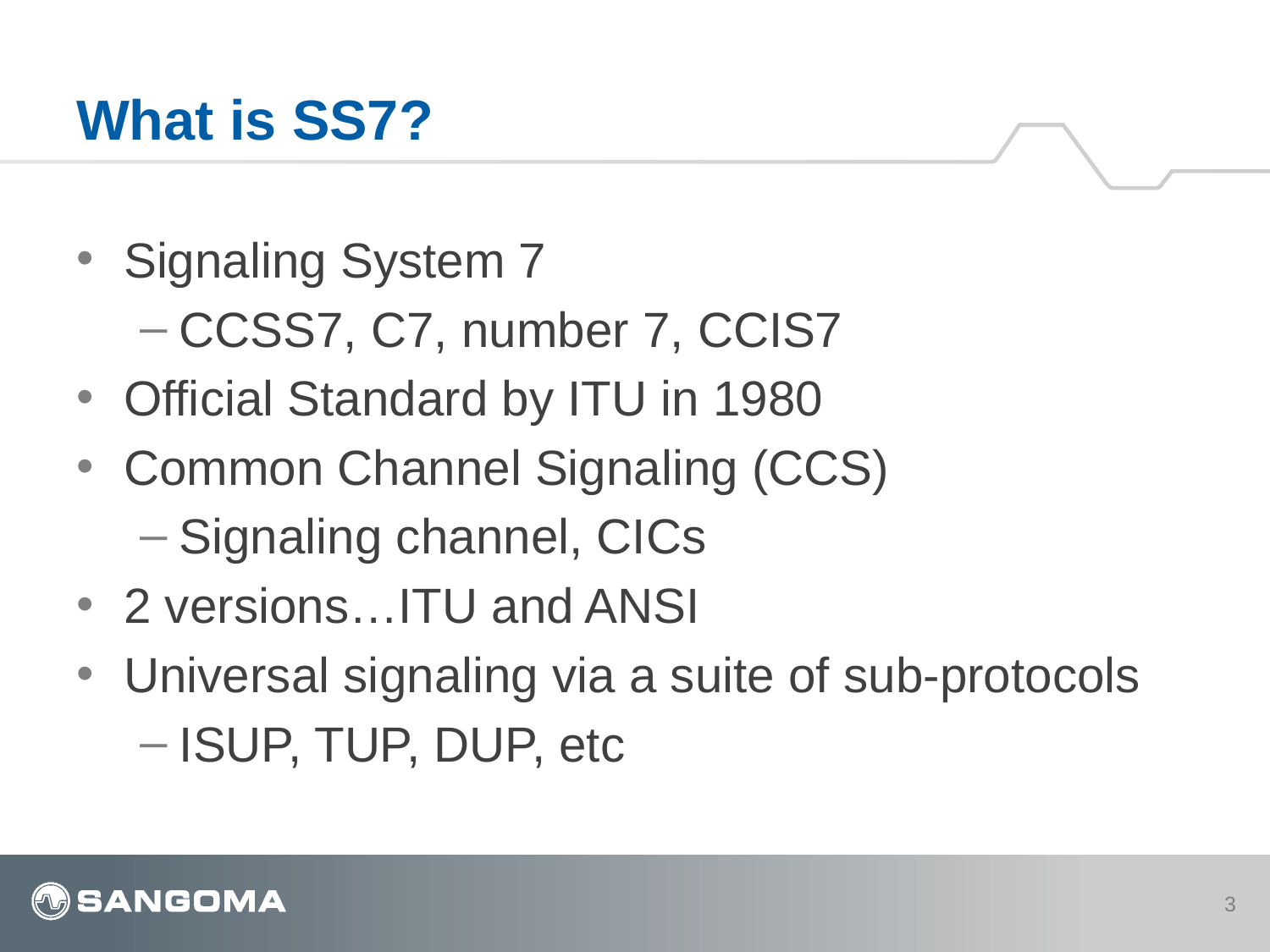

# What is SS7?
Signaling System 7
CCSS7, C7, number 7, CCIS7
Official Standard by ITU in 1980
Common Channel Signaling (CCS)
Signaling channel, CICs
2 versions…ITU and ANSI
Universal signaling via a suite of sub-protocols
ISUP, TUP, DUP, etc

3